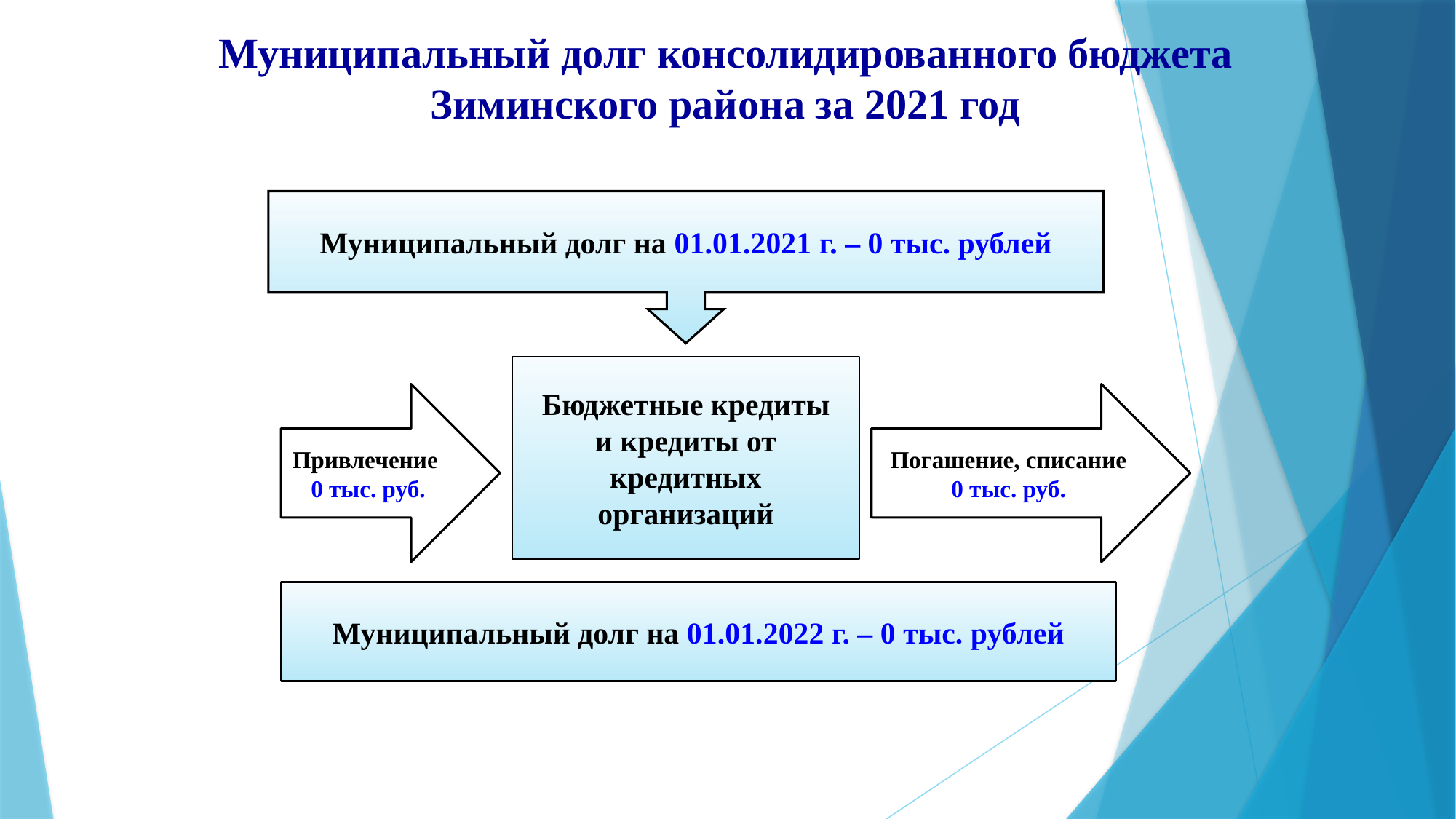

# Муниципальный долг консолидированного бюджета Зиминского района за 2021 год
Муниципальный долг на 01.01.2021 г. – 0 тыс. рублей
Бюджетные кредиты
и кредиты от кредитных организаций
Привлечение
0 тыс. руб.
Погашение, списание
0 тыс. руб.
Муниципальный долг на 01.01.2022 г. – 0 тыс. рублей